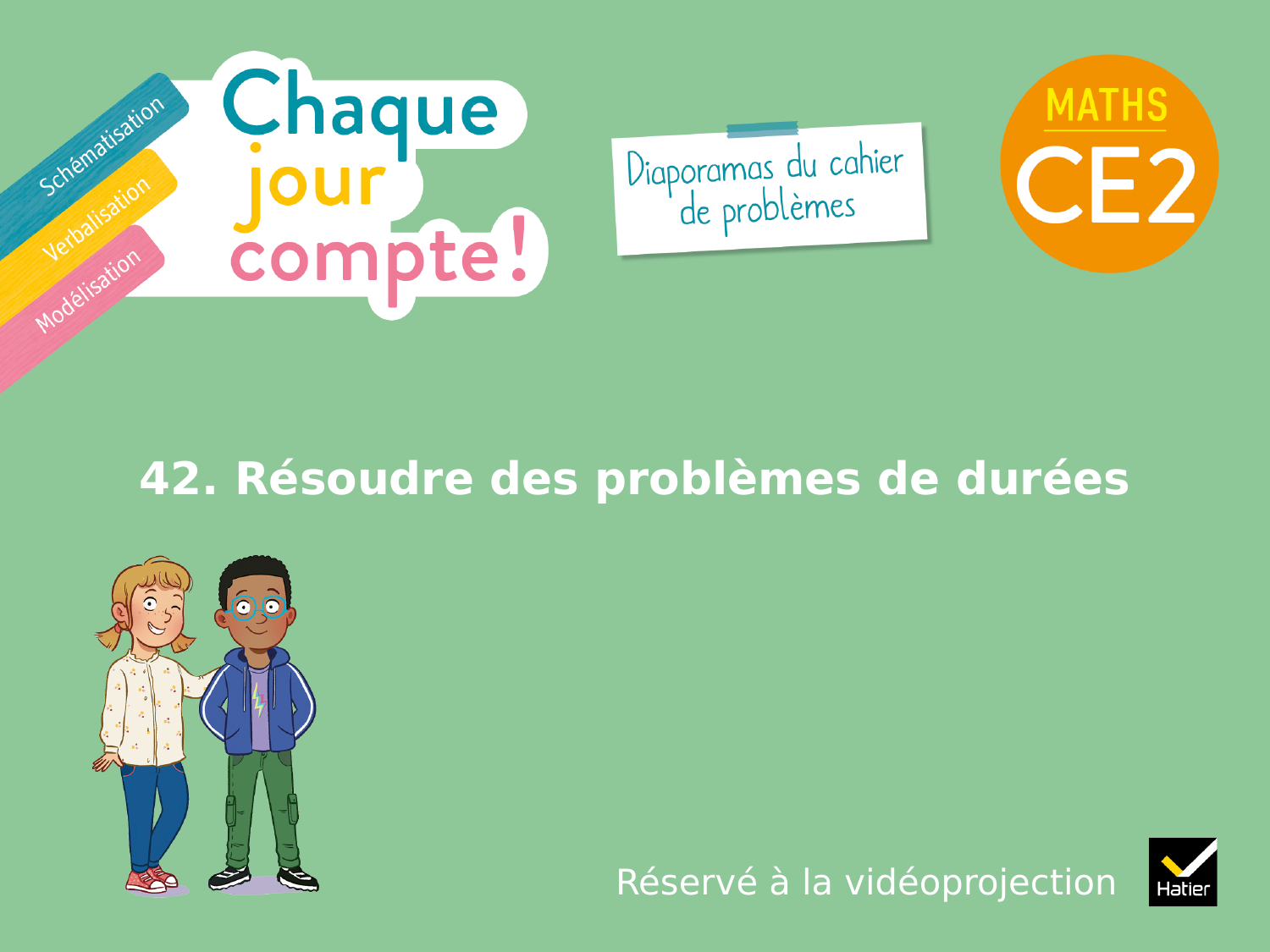

# 42. Résoudre des problèmes de durées